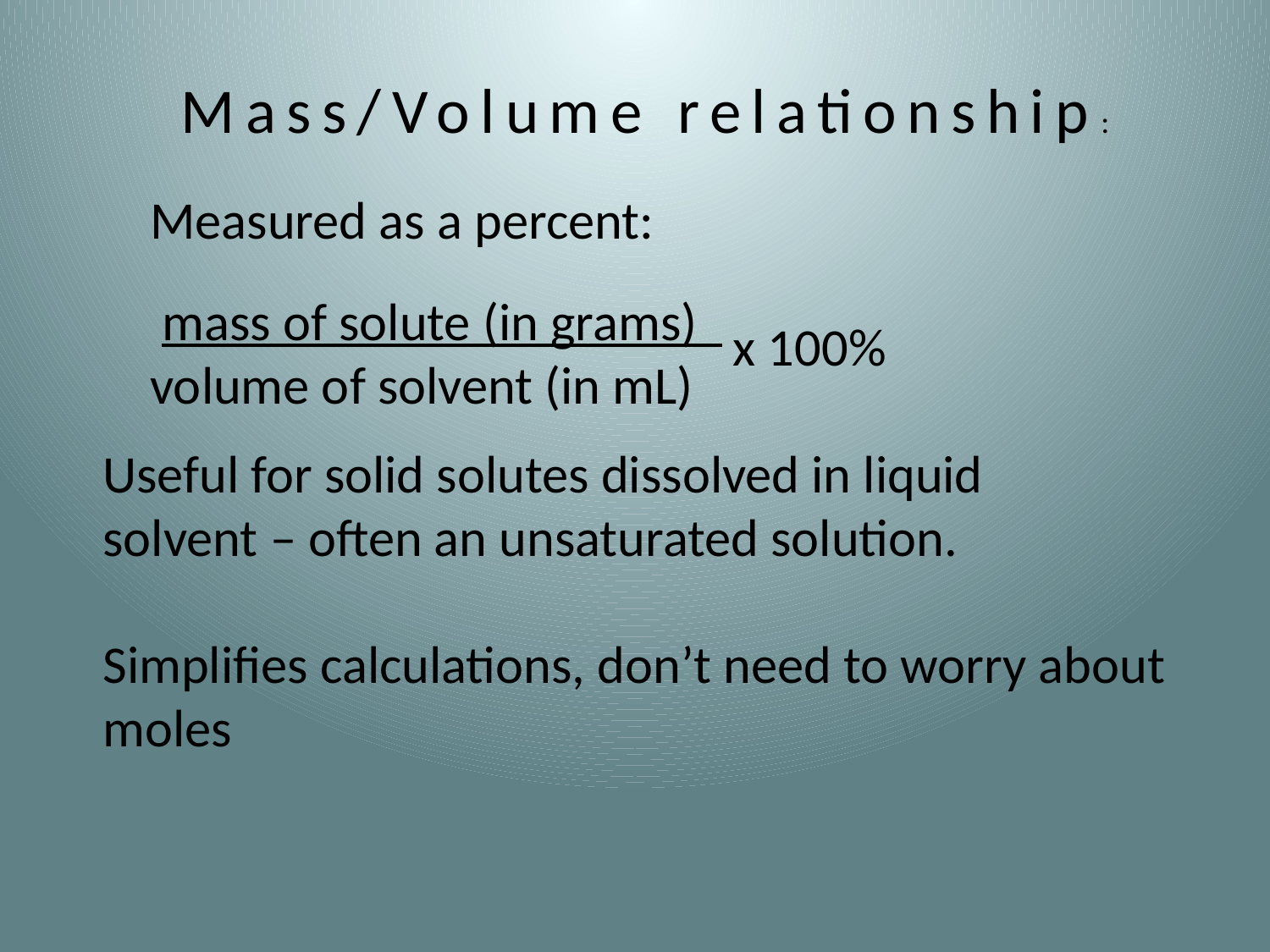

Mass/Volume relationship:
Measured as a percent:

 mass of solute (in grams)
volume of solvent (in mL)
x 100%
Useful for solid solutes dissolved in liquid
solvent – often an unsaturated solution.

Simplifies calculations, don’t need to worry about
moles